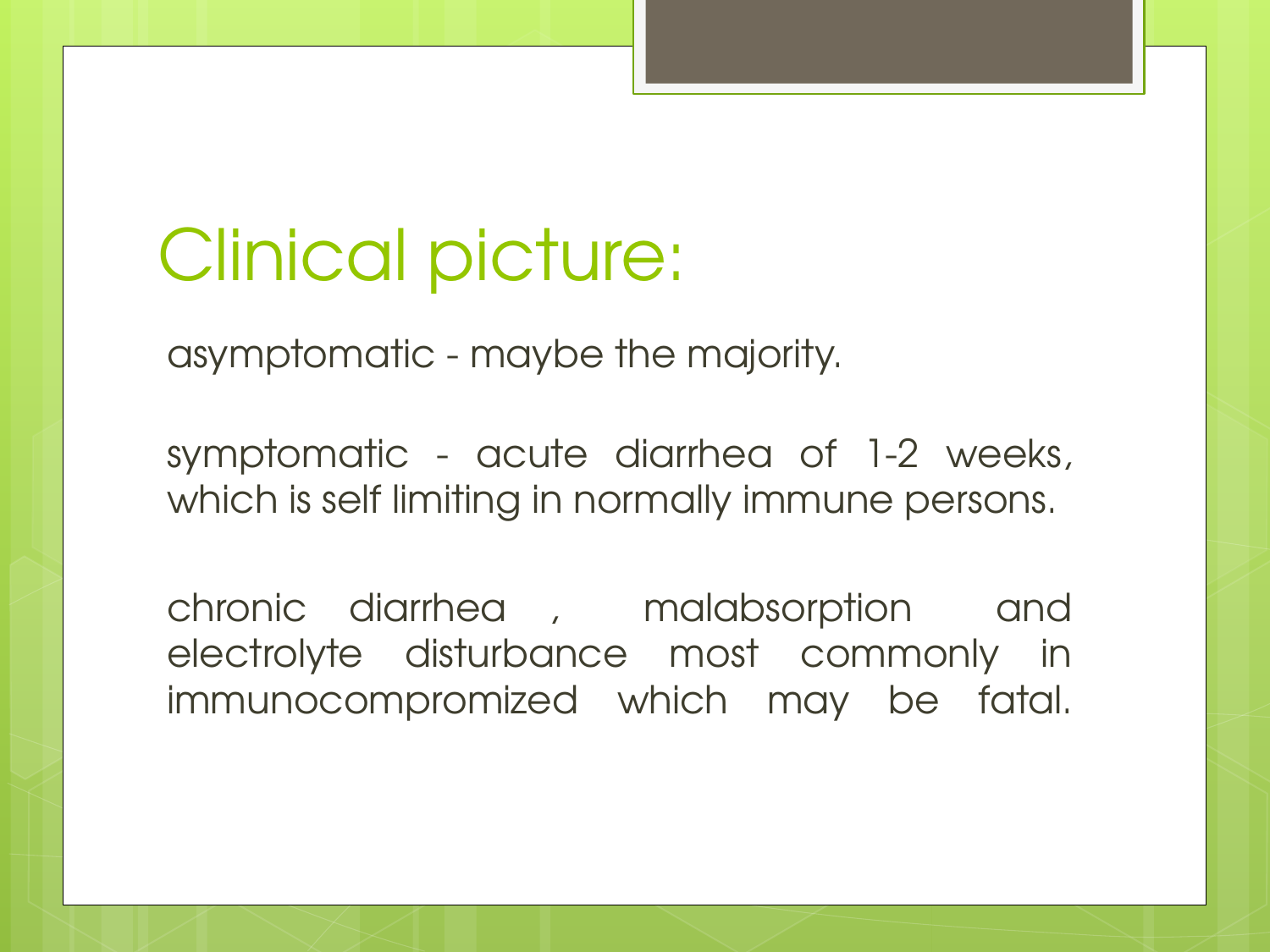

# Clinical picture:
asymptomatic - maybe the majority.
symptomatic - acute diarrhea of 1-2 weeks, which is self limiting in normally immune persons.

chronic diarrhea ,  malabsorption  and electrolyte disturbance most commonly in immunocompromized which may be fatal.